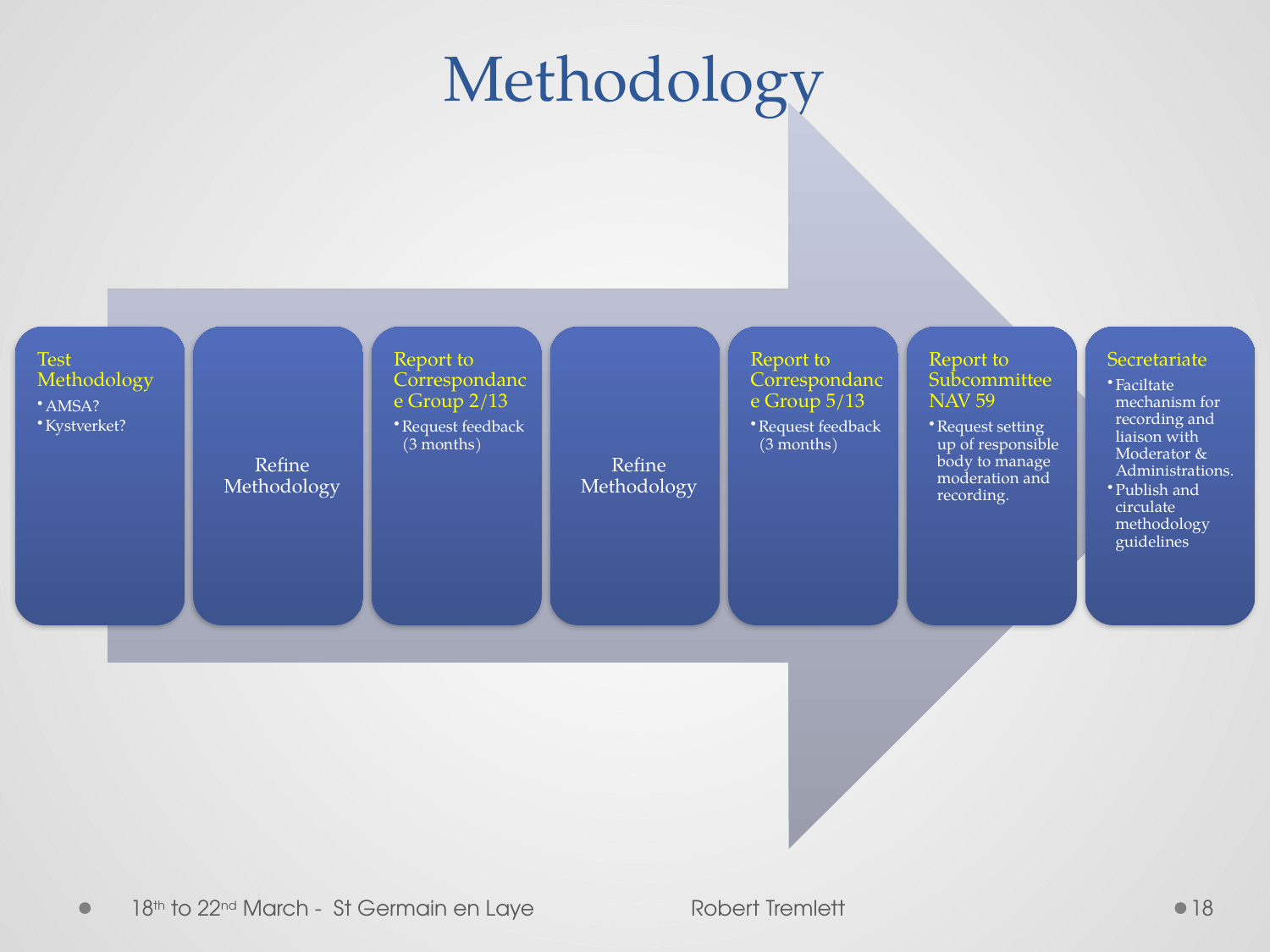

# Methodology
Test Methodology
AMSA?
Kystverket?
Refine Methodology
Report to Correspondance Group 2/13
Request feedback (3 months)
Refine Methodology
Report to Correspondance Group 5/13
Request feedback (3 months)
Report to Subcommittee NAV 59
Request setting up of responsible body to manage moderation and recording.
Secretariate
Faciltate mechanism for recording and liaison with Moderator & Administrations.
Publish and circulate methodology guidelines
18th to 22nd March -  St Germain en Laye
Robert Tremlett
18